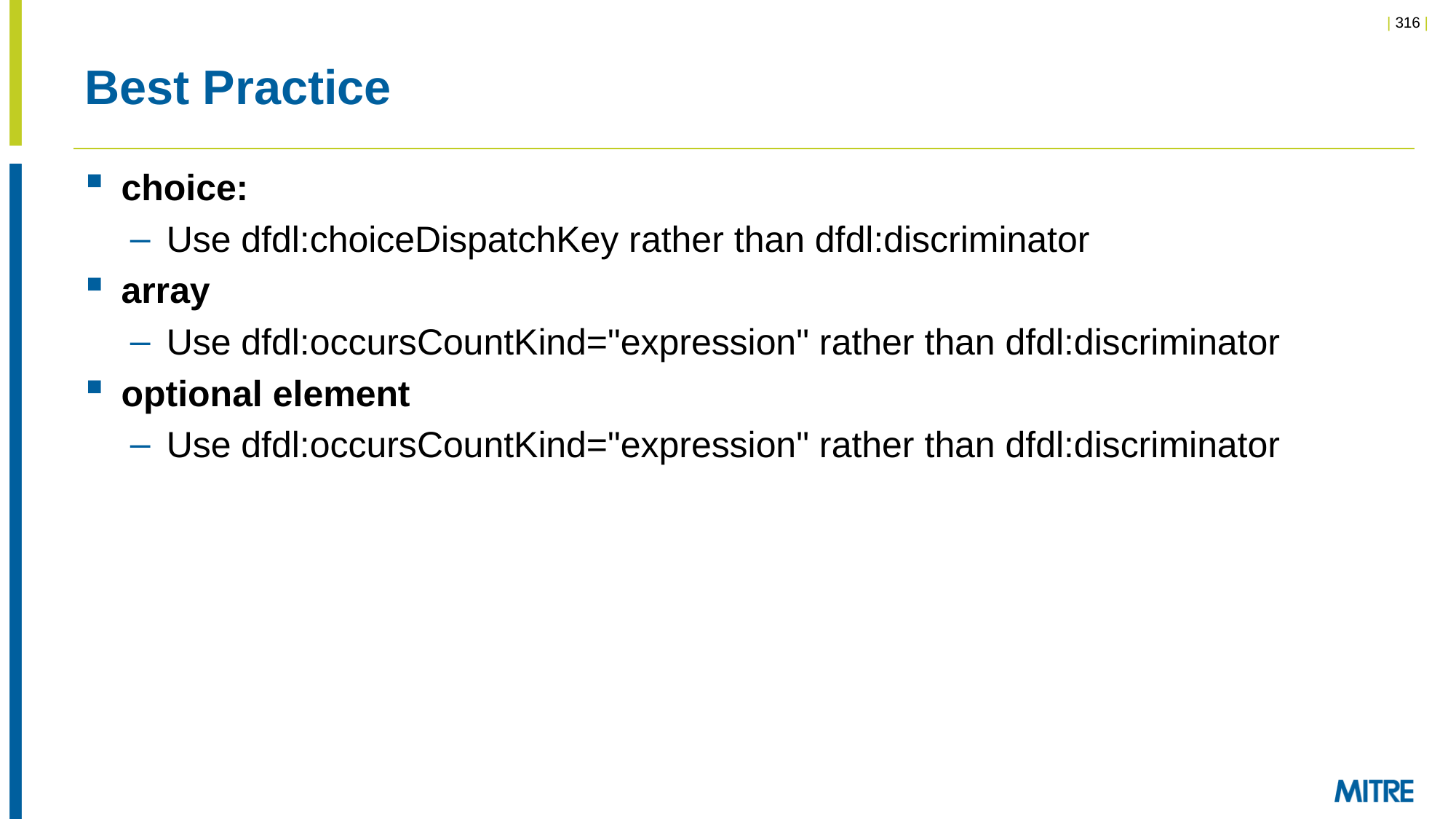

# Best Practice
choice:
Use dfdl:choiceDispatchKey rather than dfdl:discriminator
array
Use dfdl:occursCountKind="expression" rather than dfdl:discriminator
optional element
Use dfdl:occursCountKind="expression" rather than dfdl:discriminator